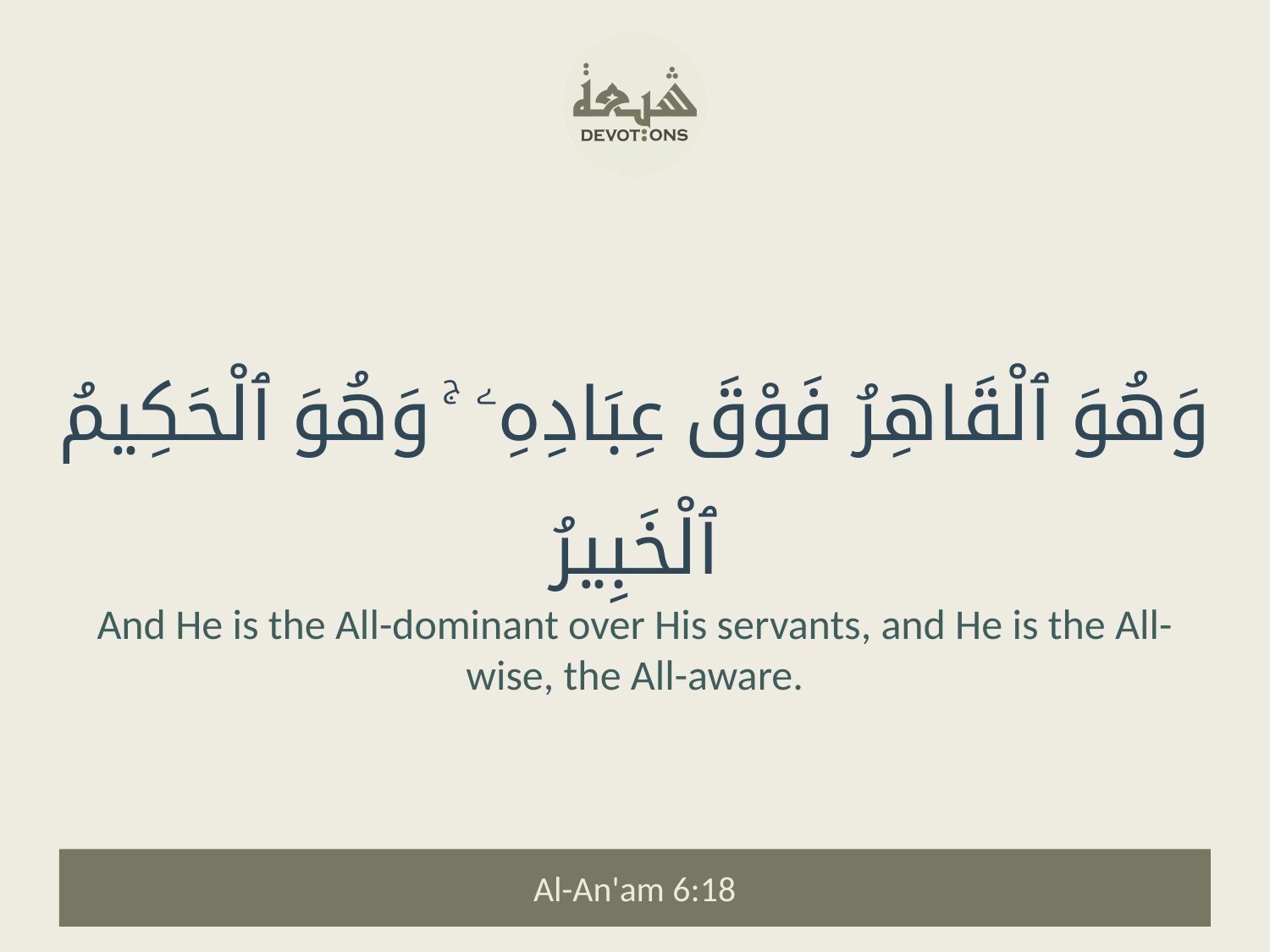

وَهُوَ ٱلْقَاهِرُ فَوْقَ عِبَادِهِۦ ۚ وَهُوَ ٱلْحَكِيمُ ٱلْخَبِيرُ
And He is the All-dominant over His servants, and He is the All-wise, the All-aware.
Al-An'am 6:18